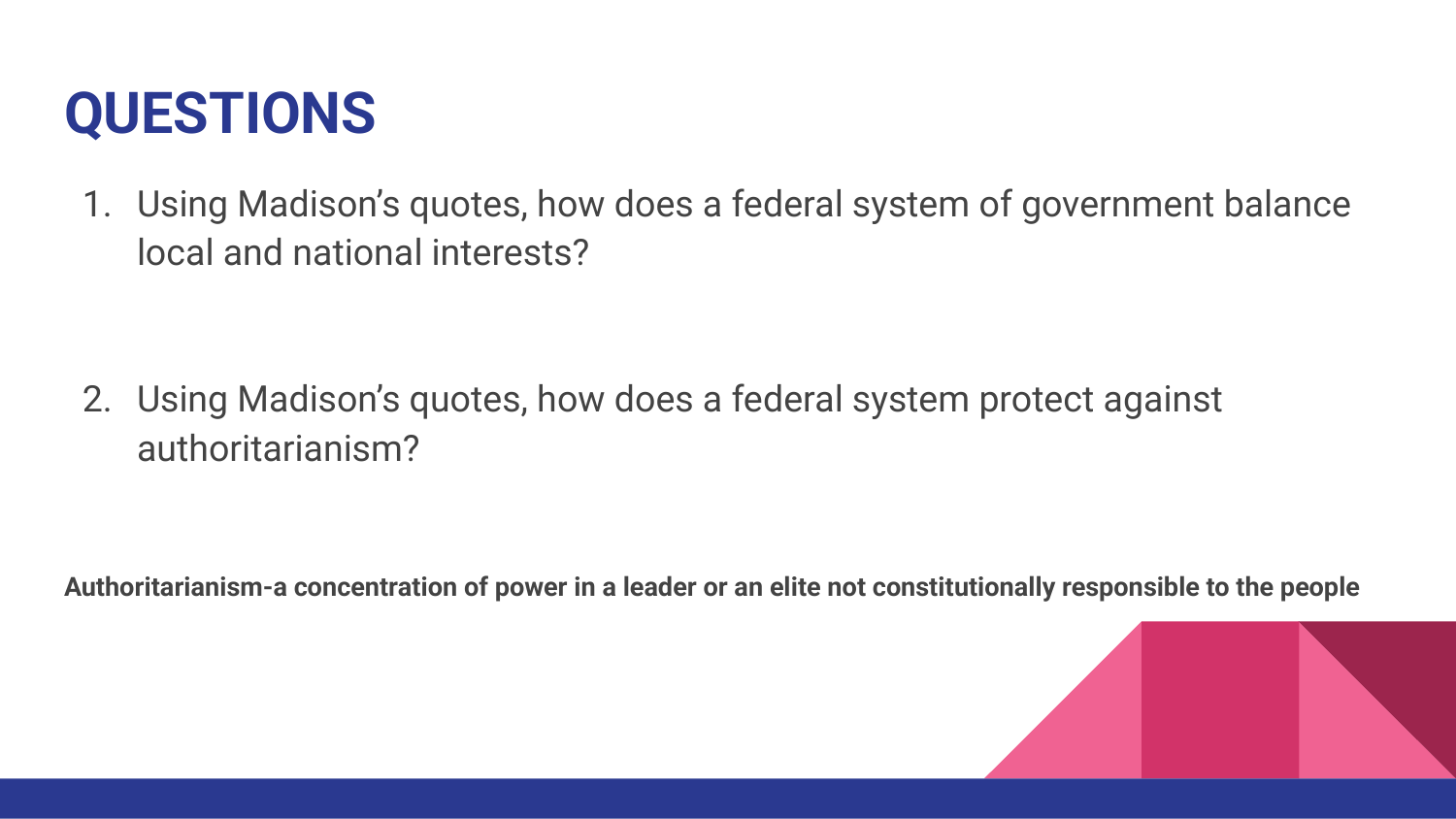

# QUESTIONS
Using Madison’s quotes, how does a federal system of government balance local and national interests?

Using Madison’s quotes, how does a federal system protect against authoritarianism?

Authoritarianism-a concentration of power in a leader or an elite not constitutionally responsible to the people